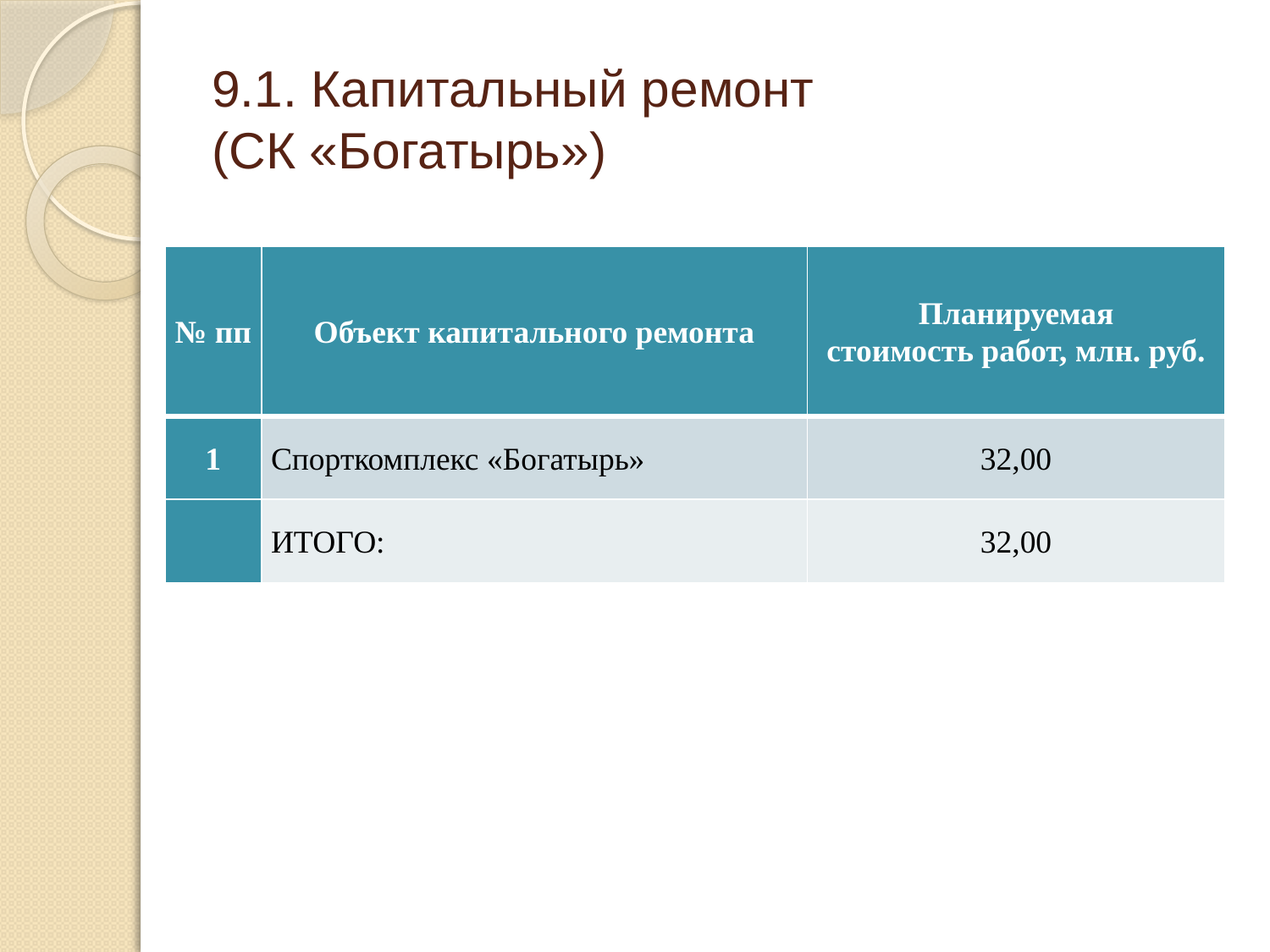

# 9.1. Капитальный ремонт (СК «Богатырь»)
| № пп | Объект капитального ремонта | Планируемая стоимость работ, млн. руб. |
| --- | --- | --- |
| 1 | Спорткомплекс «Богатырь» | 32,00 |
|  | ИТОГО: | 32,00 |